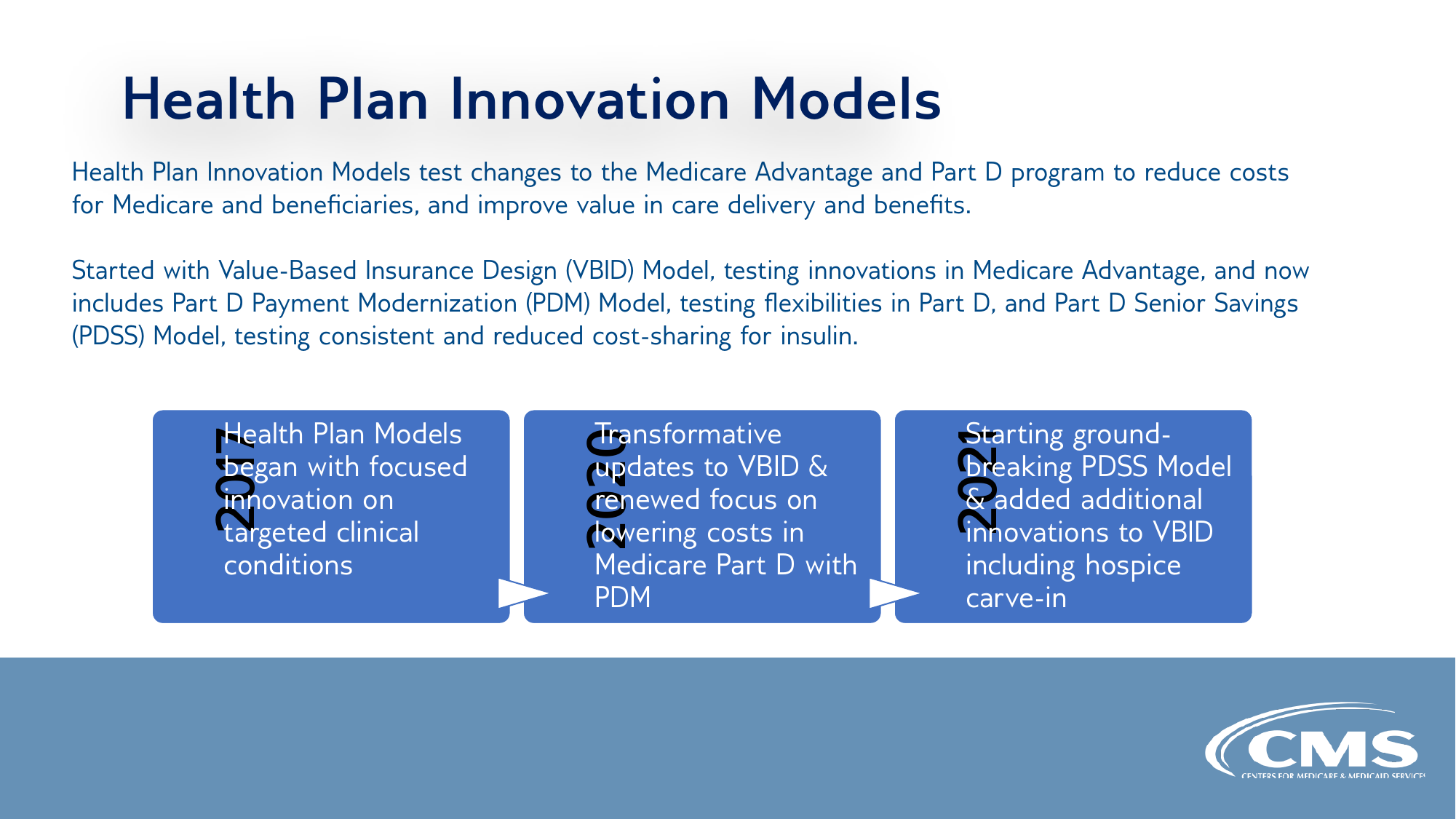

# Health Plan Innovation Models
Health Plan Innovation Models test changes to the Medicare Advantage and Part D program to reduce costs for Medicare and beneficiaries, and improve value in care delivery and benefits.

Started with Value-Based Insurance Design (VBID) Model, testing innovations in Medicare Advantage, and now includes Part D Payment Modernization (PDM) Model, testing flexibilities in Part D, and Part D Senior Savings (PDSS) Model, testing consistent and reduced cost-sharing for insulin.
2017
Health Plan Models began with focused innovation on targeted clinical conditions
2020
Transformative updates to VBID & renewed focus on lowering costs in Medicare Part D with PDM
2021
Starting ground-breaking PDSS Model & added additional innovations to VBID including hospice carve-in